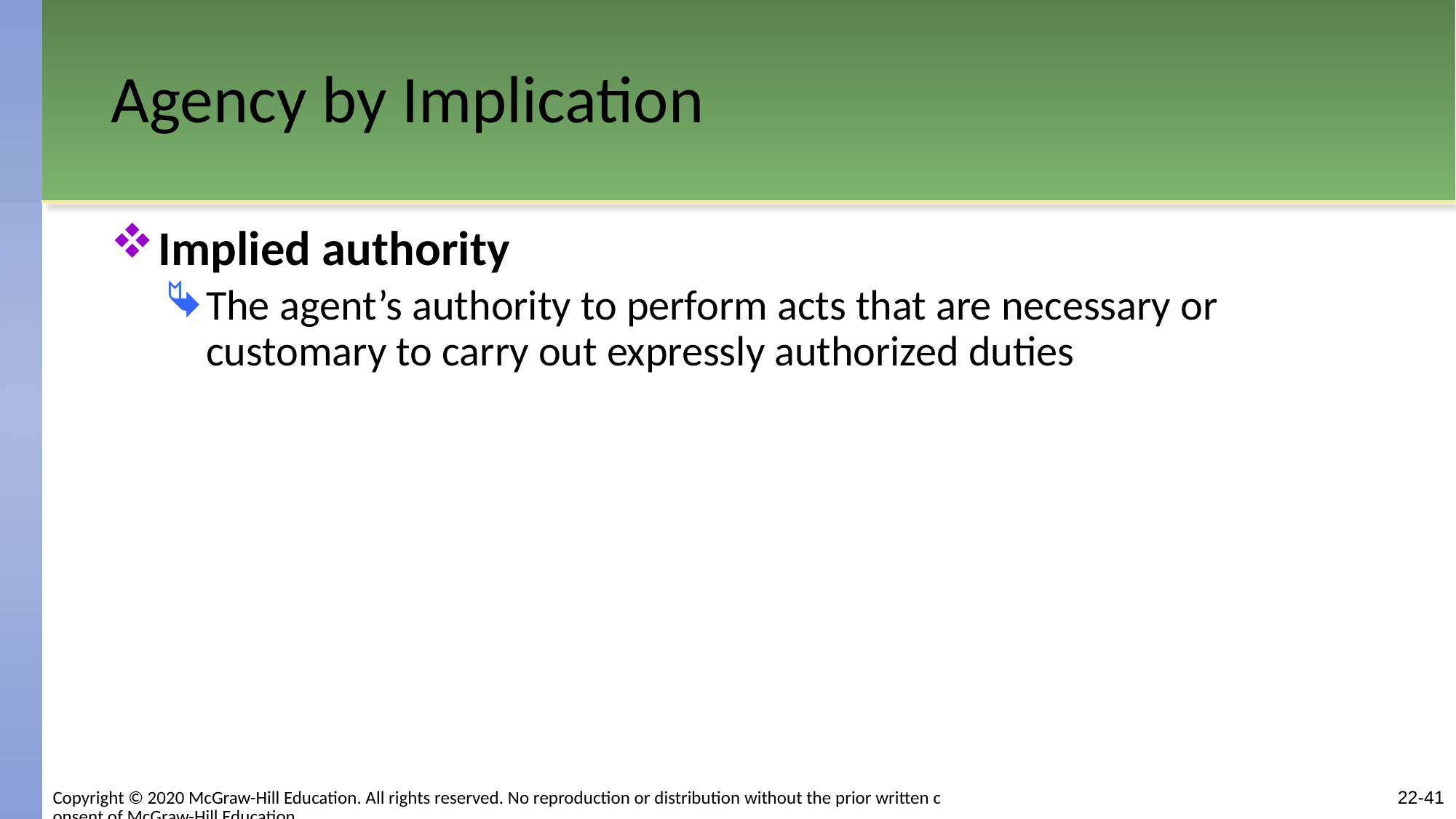

# Agency by Implication
Implied authority
The agent’s authority to perform acts that are necessary or customary to carry out expressly authorized duties
22-41
Copyright © 2020 McGraw-Hill Education. All rights reserved. No reproduction or distribution without the prior written consent of McGraw-Hill Education.